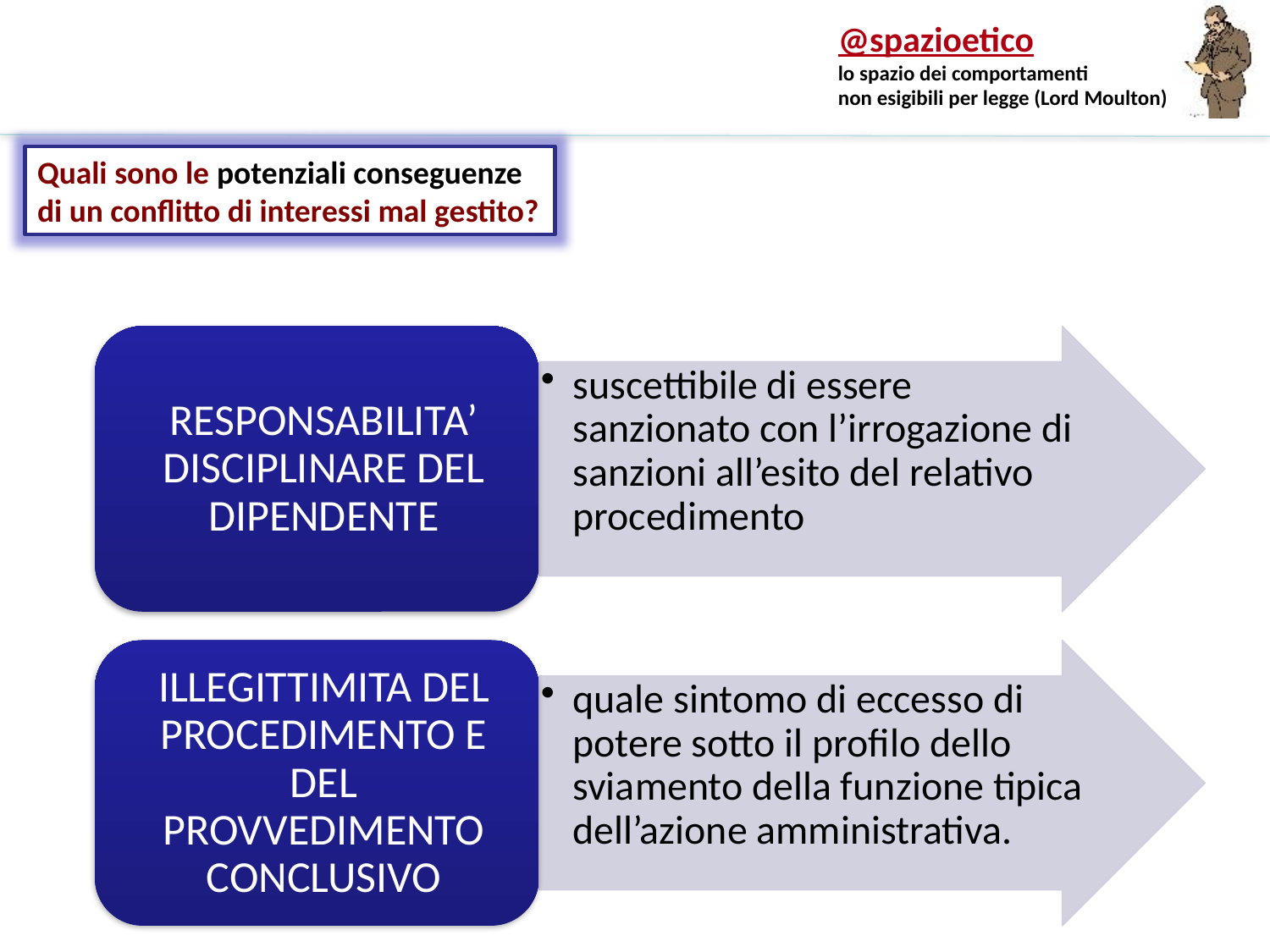

Quali sono le potenziali conseguenze di un conflitto di interessi mal gestito?
suscettibile di essere sanzionato con l’irrogazione di sanzioni all’esito del relativo procedimento
RESPONSABILITA’ DISCIPLINARE DEL DIPENDENTE
quale sintomo di eccesso di potere sotto il profilo dello sviamento della funzione tipica dell’azione amministrativa.
ILLEGITTIMITA DEL PROCEDIMENTO E DEL PROVVEDIMENTO CONCLUSIVO